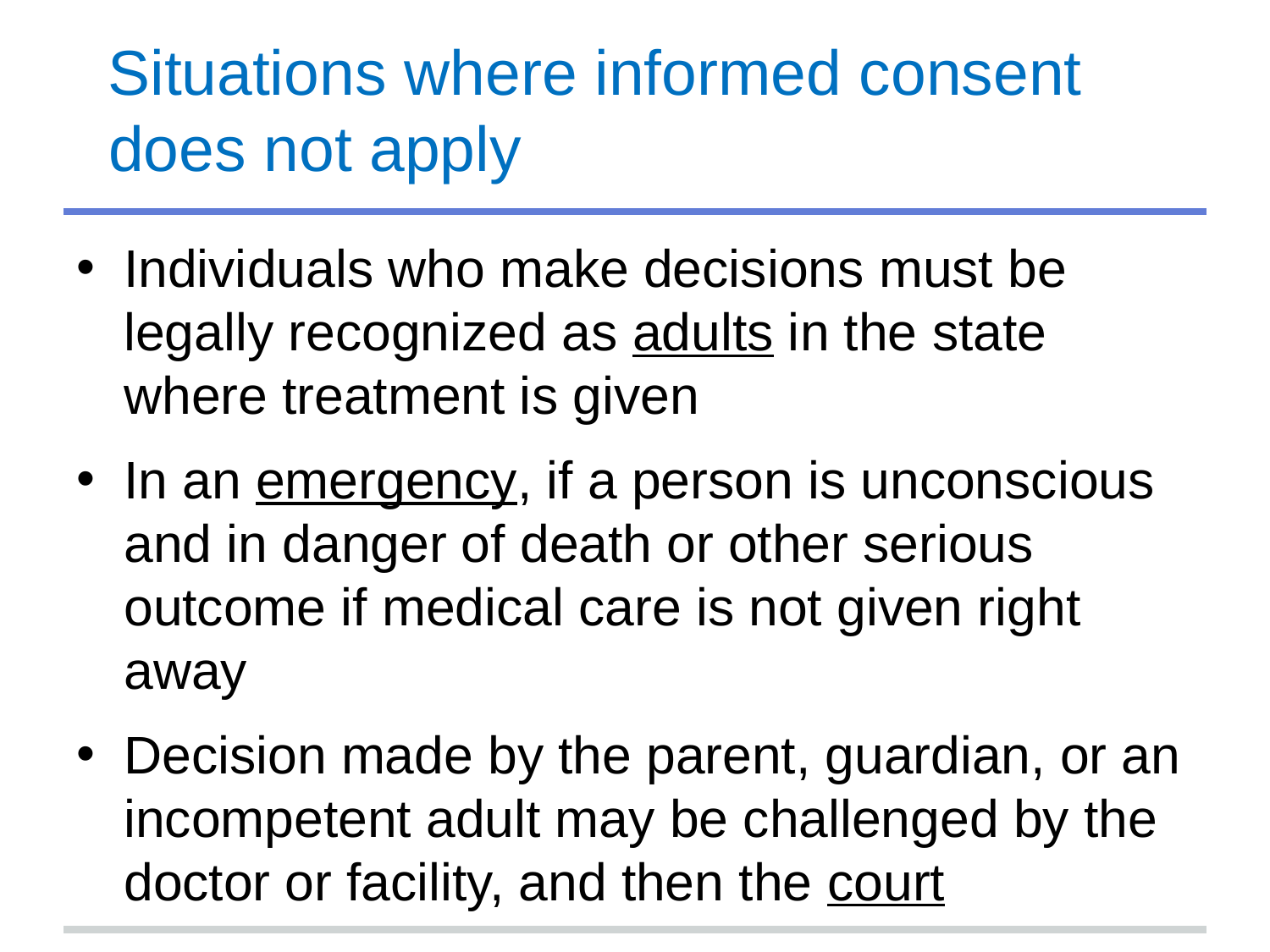

# Situations where informed consent does not apply
Individuals who make decisions must be legally recognized as adults in the state where treatment is given
In an emergency, if a person is unconscious and in danger of death or other serious outcome if medical care is not given right away
Decision made by the parent, guardian, or an incompetent adult may be challenged by the doctor or facility, and then the court